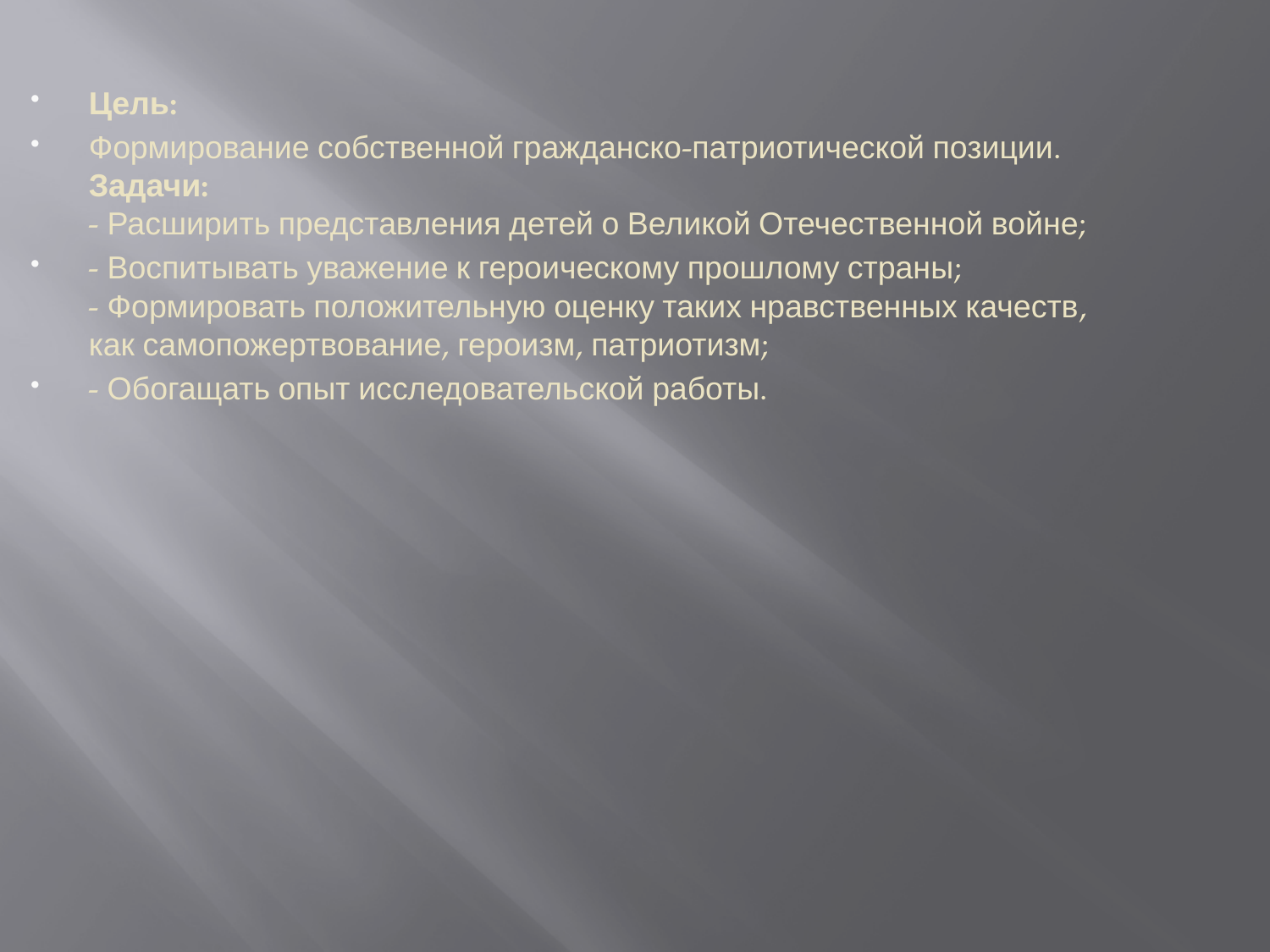

Цель:
Формирование собственной гражданско-патриотической позиции.
Задачи:
- Расширить представления детей о Великой Отечественной войне;
- Воспитывать уважение к героическому прошлому страны;
- Формировать положительную оценку таких нравственных качеств, как самопожертвование, героизм, патриотизм;
- Обогащать опыт исследовательской работы.